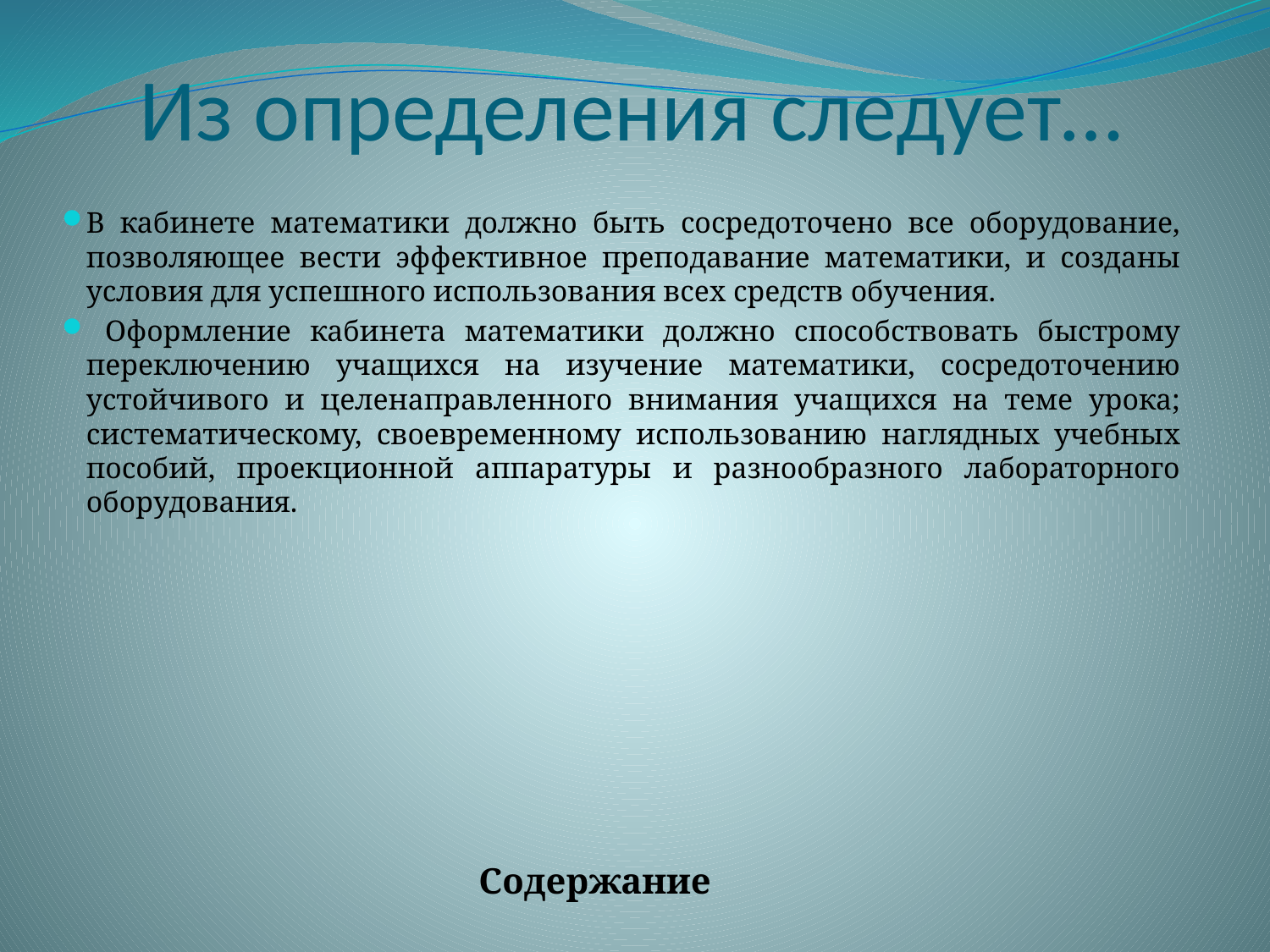

# Из определения следует…
В кабинете математики должно быть сосредоточено все оборудование, позволяющее вести эффективное преподавание математики, и созданы условия для успешного использования всех средств обучения.
 Оформление кабинета математики должно способствовать быстрому переключению учащихся на изучение математики, сосредоточению устойчивого и целенаправленного внимания учащихся на теме урока; систематическому, своевременному использованию наглядных учебных пособий, проекционной аппаратуры и разнообразного лабораторного оборудования.

Содержание